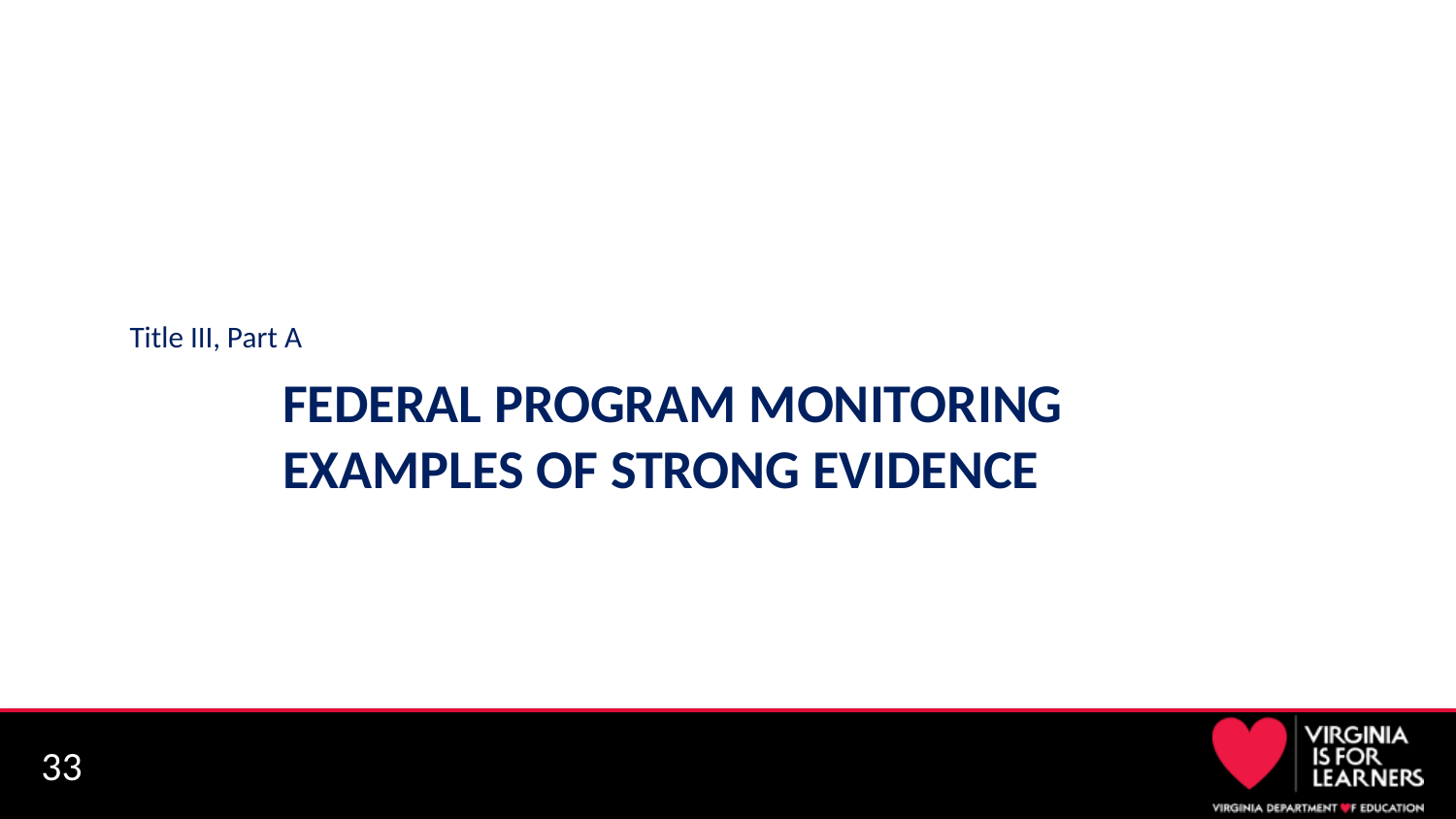

Title III, Part A
# Federal Program Monitoring Examples of strong evidence